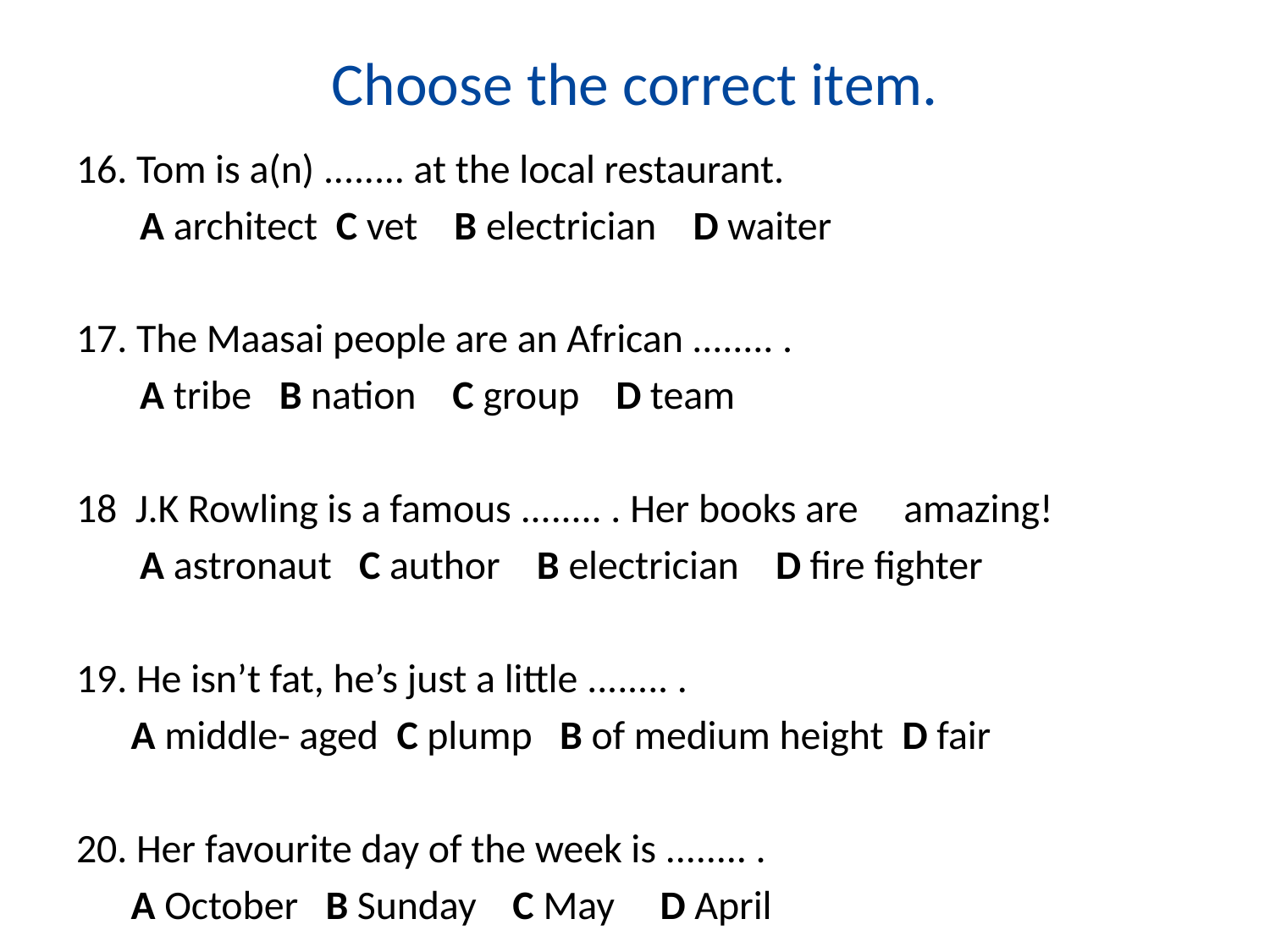

# Choose the correct item.
16. Tom is a(n) ........ at the local restaurant.
       A architect  C vet    B electrician    D waiter

17. The Maasai people are an African ........ .
       A tribe   B nation    C group    D team

18  J.K Rowling is a famous ........ . Her books are     amazing!
       A astronaut   C author    B electrician    D fire fighter

19. He isn’t fat, he’s just a little ........ .
      A middle- aged  C plump   B of medium height  D fair

20. Her favourite day of the week is ........ .
      A October   B Sunday    C May     D April